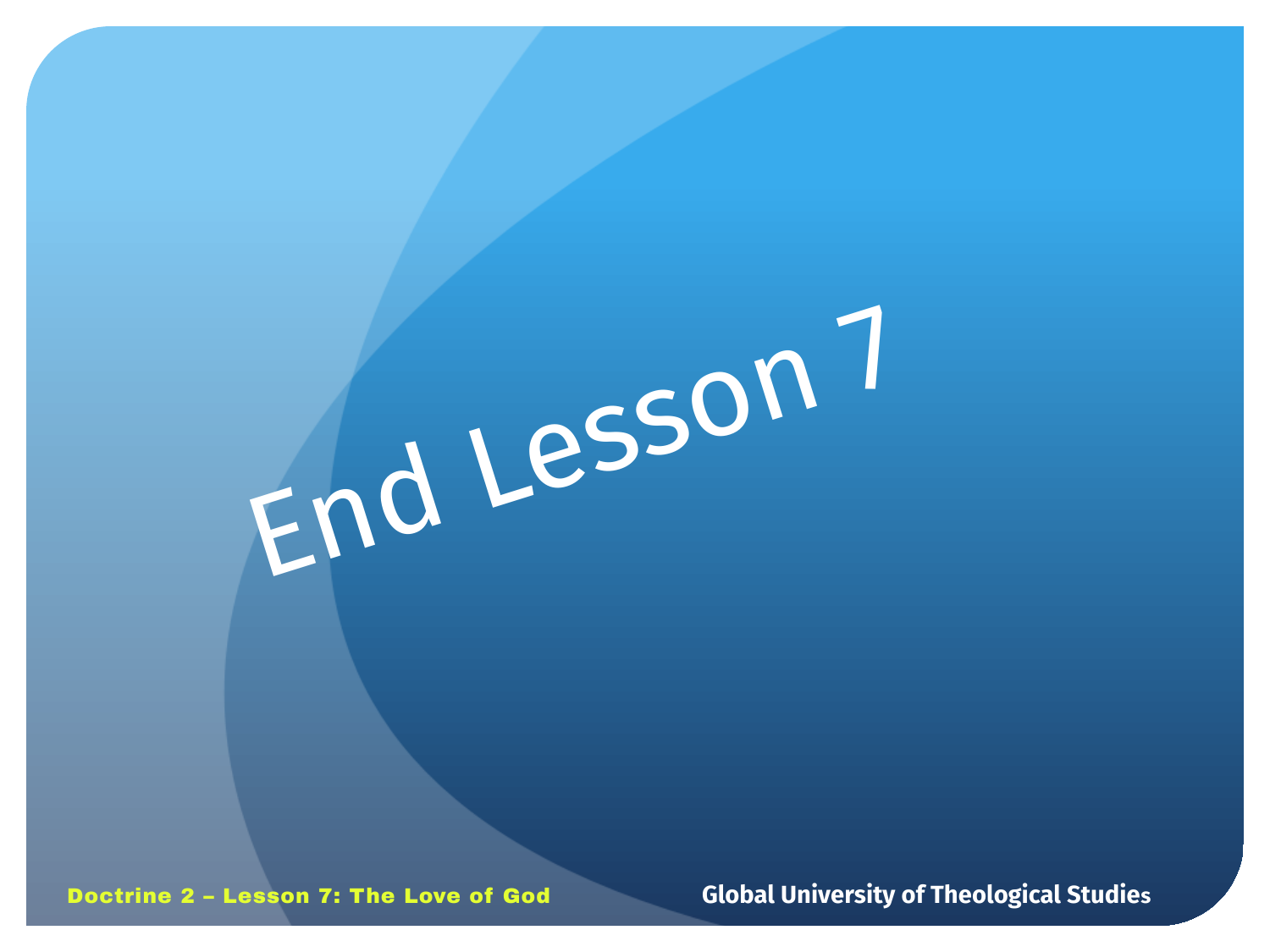

End Lesson 7
Doctrine 2 – Lesson 7: The Love of God		Global University of Theological Studies